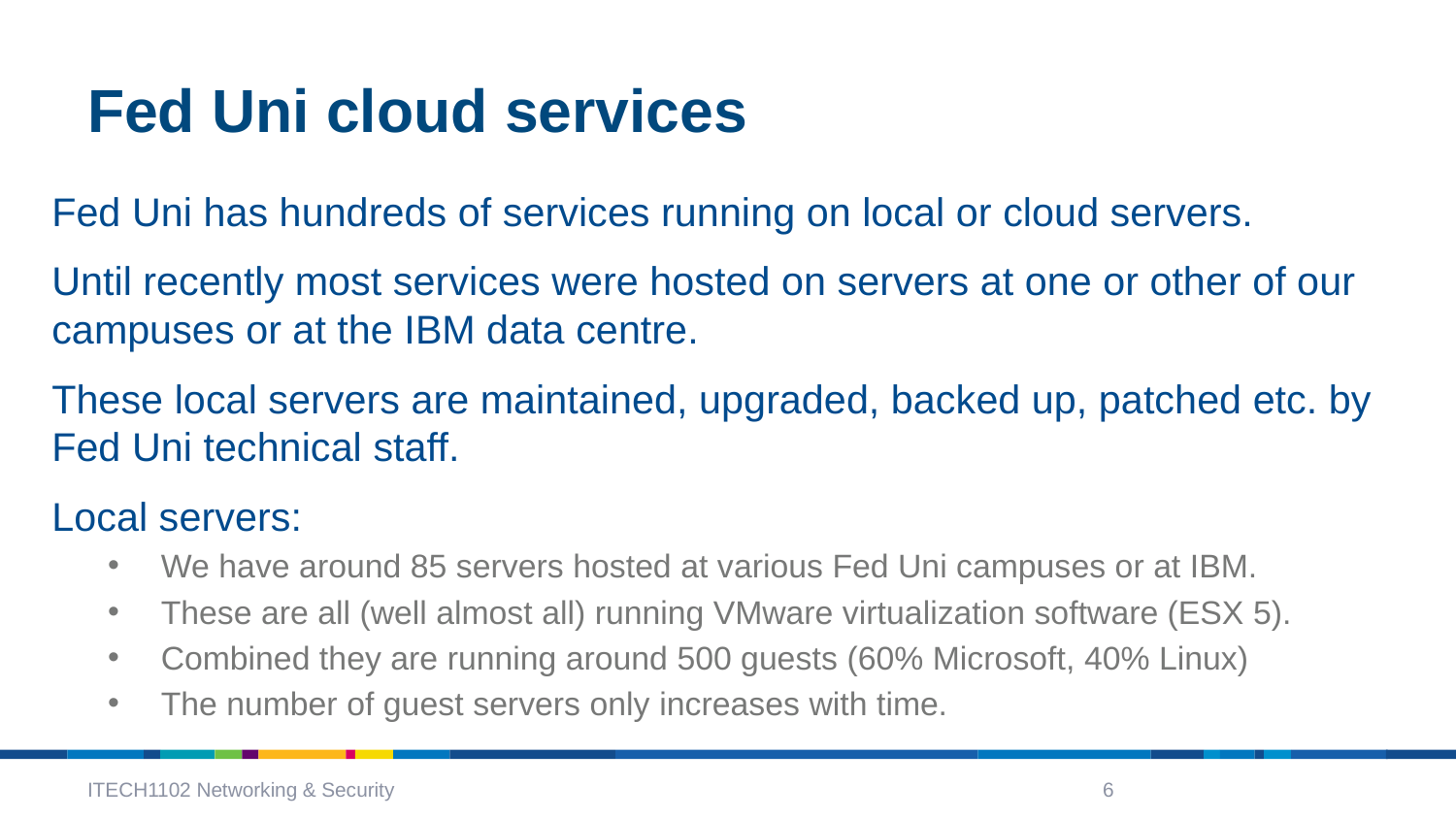

# Fed Uni cloud services
Fed Uni has hundreds of services running on local or cloud servers.
Until recently most services were hosted on servers at one or other of our campuses or at the IBM data centre.
These local servers are maintained, upgraded, backed up, patched etc. by Fed Uni technical staff.
Local servers:
We have around 85 servers hosted at various Fed Uni campuses or at IBM.
These are all (well almost all) running VMware virtualization software (ESX 5).
Combined they are running around 500 guests (60% Microsoft, 40% Linux)
The number of guest servers only increases with time.

ITECH1102 Networking & Security
6